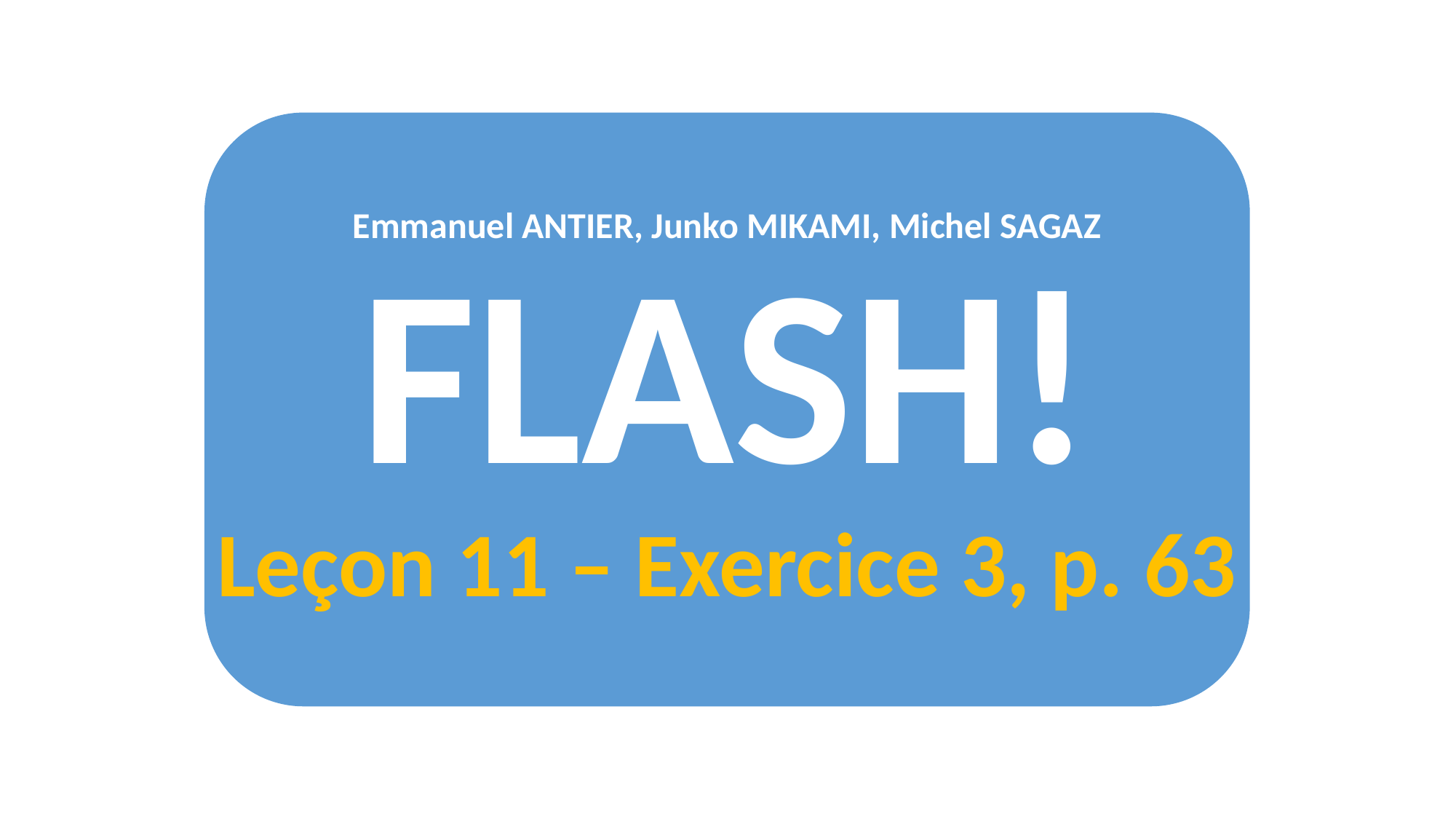

Emmanuel ANTIER, Junko MIKAMI, Michel SAGAZ
FLASH!
Leçon 11 – Exercice 3, p. 63